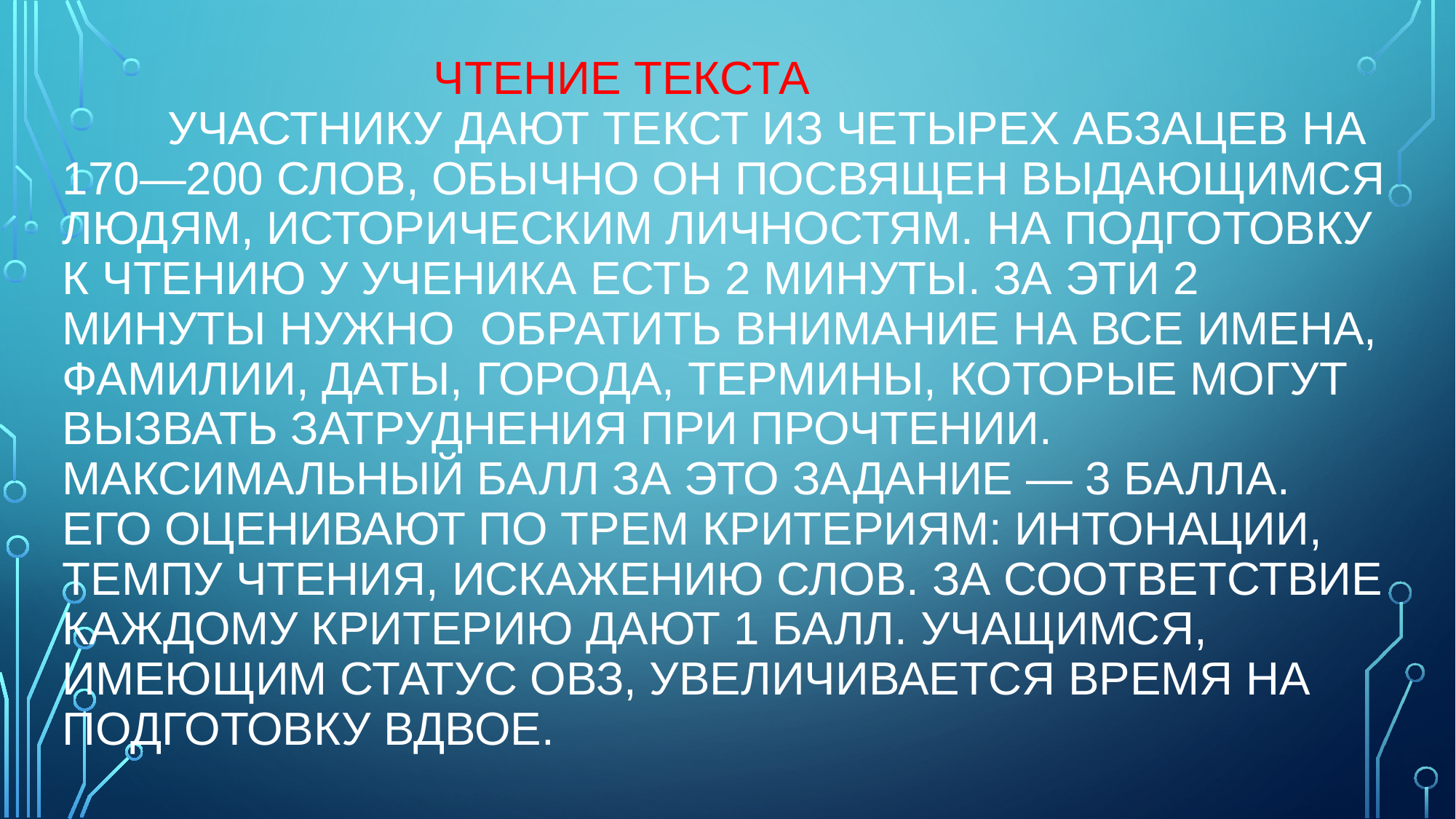

# Чтение текста Участнику дают текст из четырех абзацев на 170—200 слов, обычно он посвящен выдающимся людям, ИСТОРИЧЕСКИМ ЛИЧНОСТЯМ. На подготовку к чтению у ученика есть 2 минуты. За эти 2 минуты нужно  обратить внимание на все имена, фамилии, даты, города, термины, которые могут вызвать затруднения при прочтении. Максимальный балл за это задание — 3 балла. Его оценивают по трем критериям: интонации, темпу чтения, искажению слов. За соответствие каждому критерию дают 1 балл. Учащимся, имеющим статус ОВЗ, увеличивается время на подготовку вдвое.